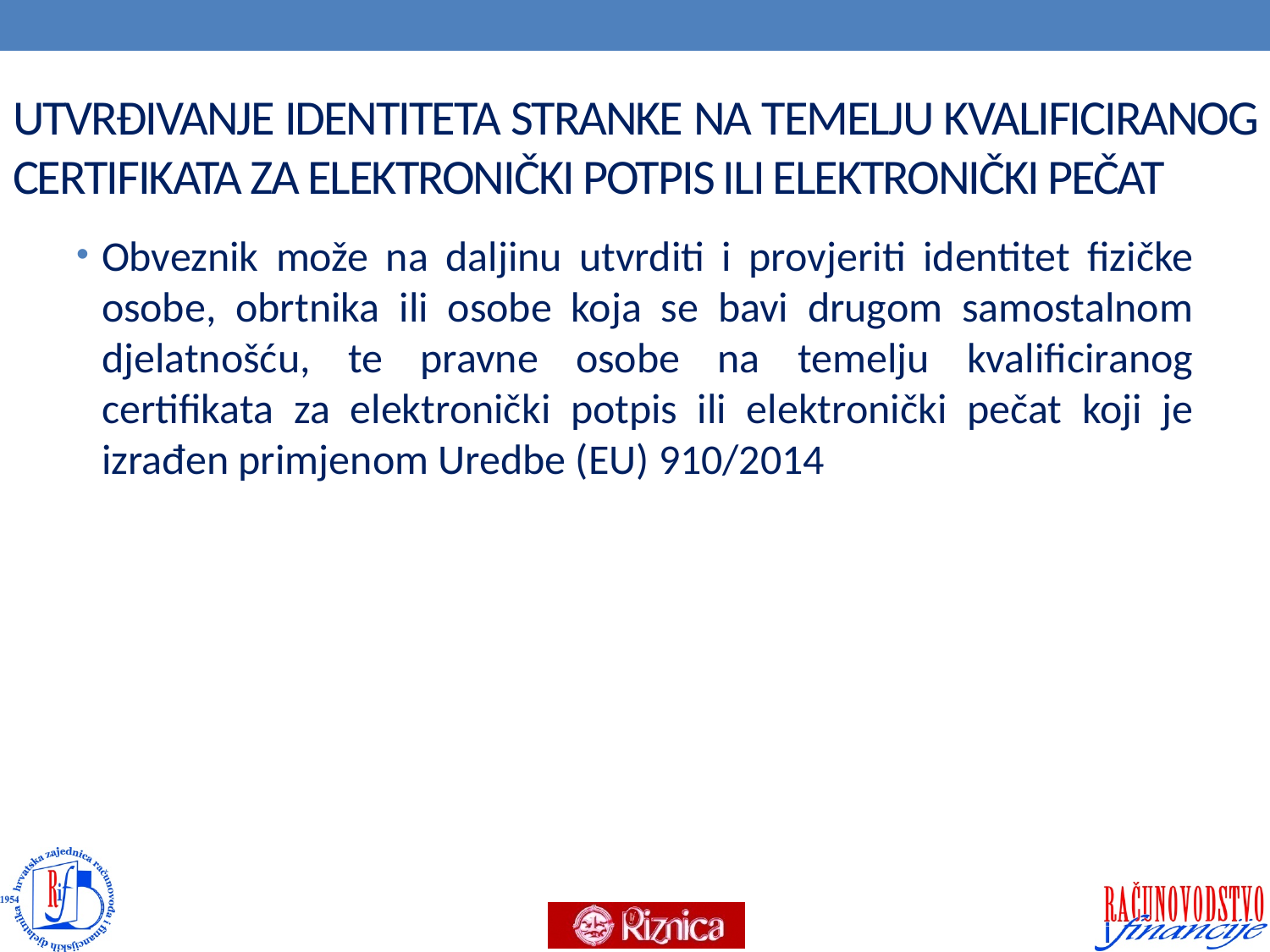

# UTVRĐIVANJE IDENTITETA STRANKE NA TEMELJU KVALIFICIRANOG CERTIFIKATA ZA ELEKTRONIČKI POTPIS ILI ELEKTRONIČKI PEČAT
Obveznik može na daljinu utvrditi i provjeriti identitet fizičke osobe, obrtnika ili osobe koja se bavi drugom samostalnom djelatnošću, te pravne osobe na temelju kvalificiranog certifikata za elektronički potpis ili elektronički pečat koji je izrađen primjenom Uredbe (EU) 910/2014